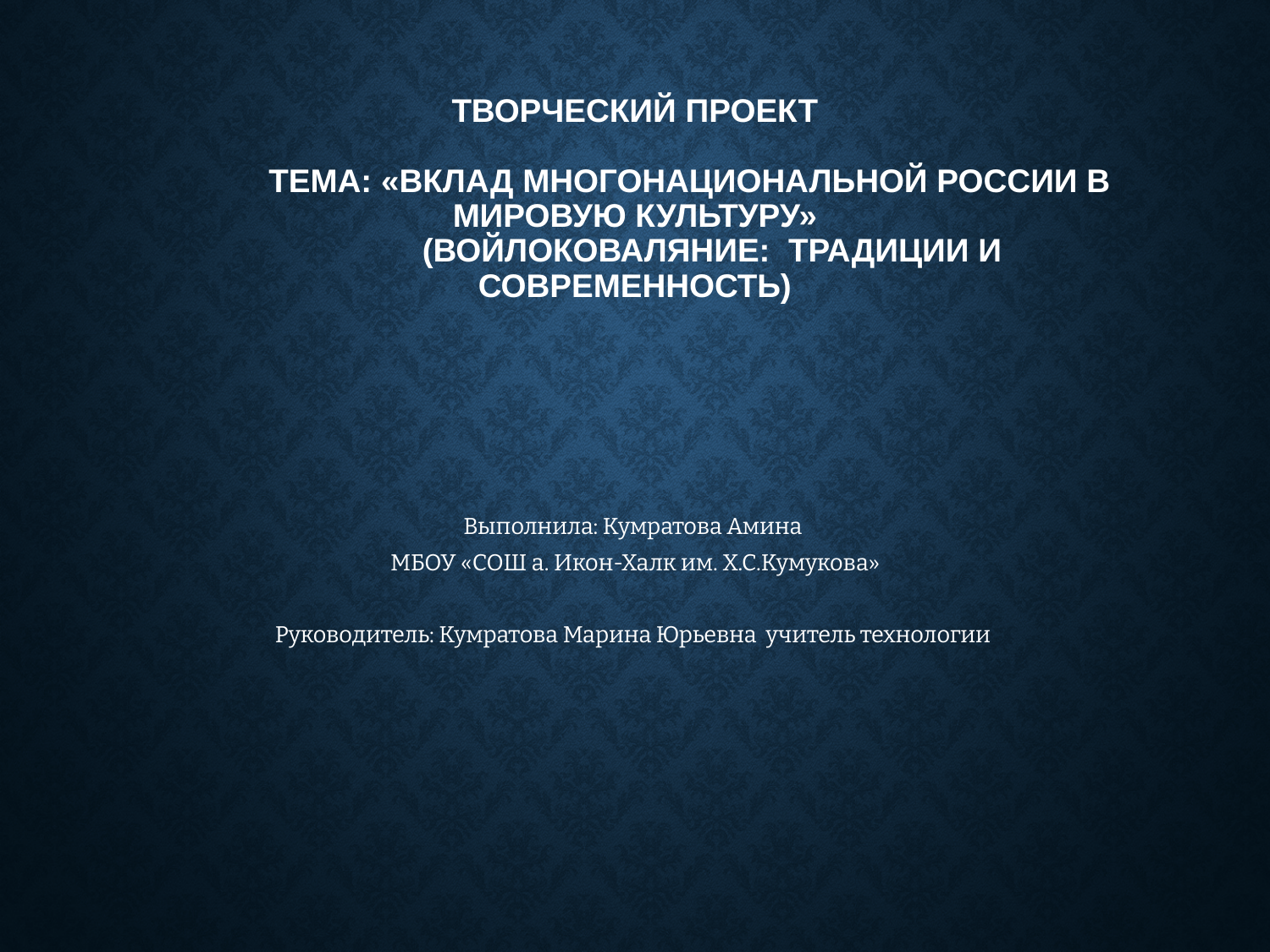

# Творческий проект Тема: «Вклад многонациональной России в мировую культуру» (Войлоковаляние:  традиции и современность)
Выполнила: Кумратова Амина
МБОУ «СОШ а. Икон-Халк им. Х.С.Кумукова»

Руководитель: Кумратова Марина Юрьевна  учитель технологии